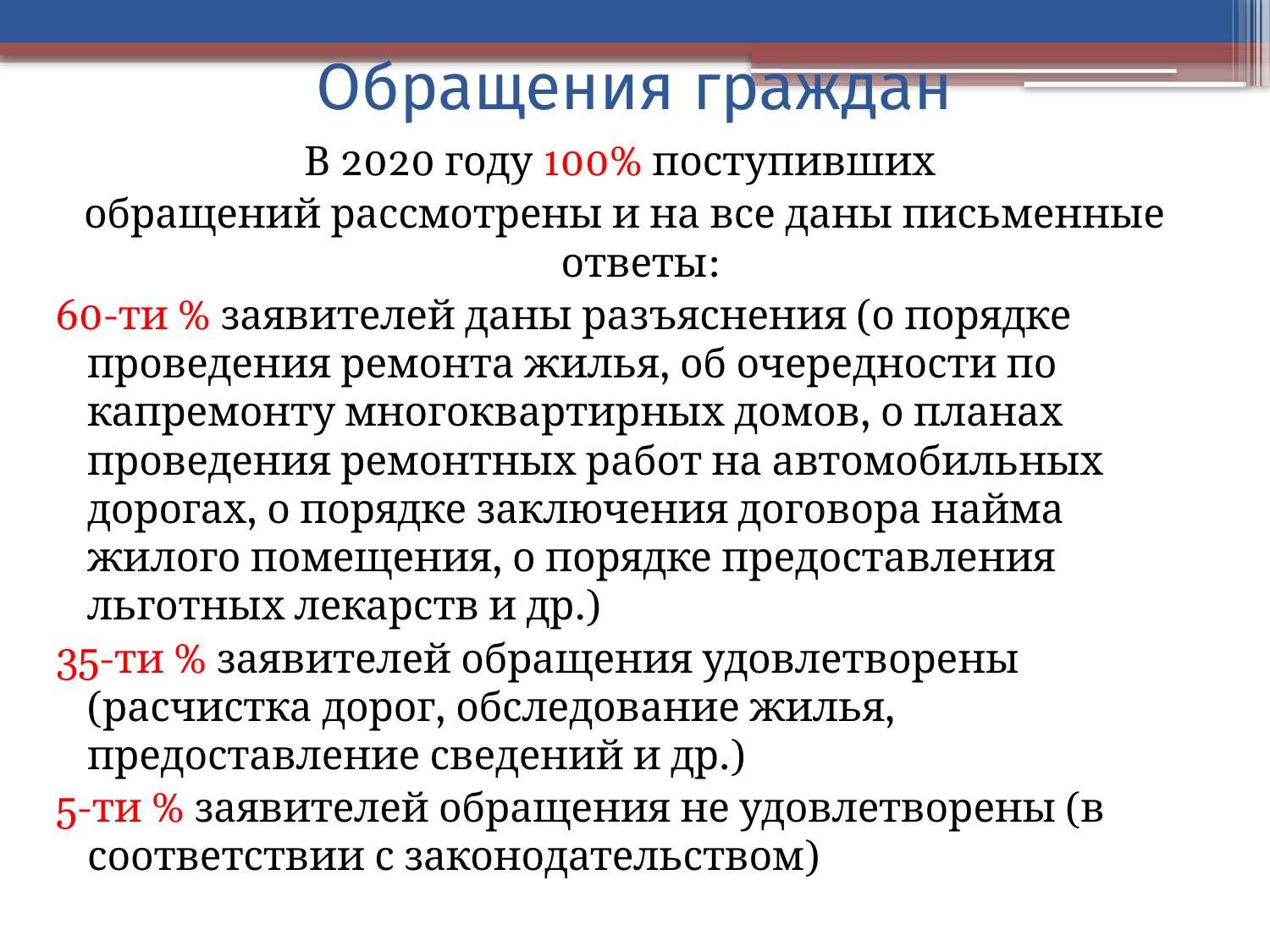

# Обращения граждан
В 2020 году 100% поступивших
обращений рассмотрены и на все даны письменные ответы:
60-ти % заявителей даны разъяснения (о порядке проведения ремонта жилья, об очередности по капремонту многоквартирных домов, о планах проведения ремонтных работ на автомобильных дорогах, о порядке заключения договора найма жилого помещения, о порядке предоставления льготных лекарств и др.)
35-ти % заявителей обращения удовлетворены (расчистка дорог, обследование жилья, предоставление сведений и др.)
5-ти % заявителей обращения не удовлетворены (в соответствии с законодательством)